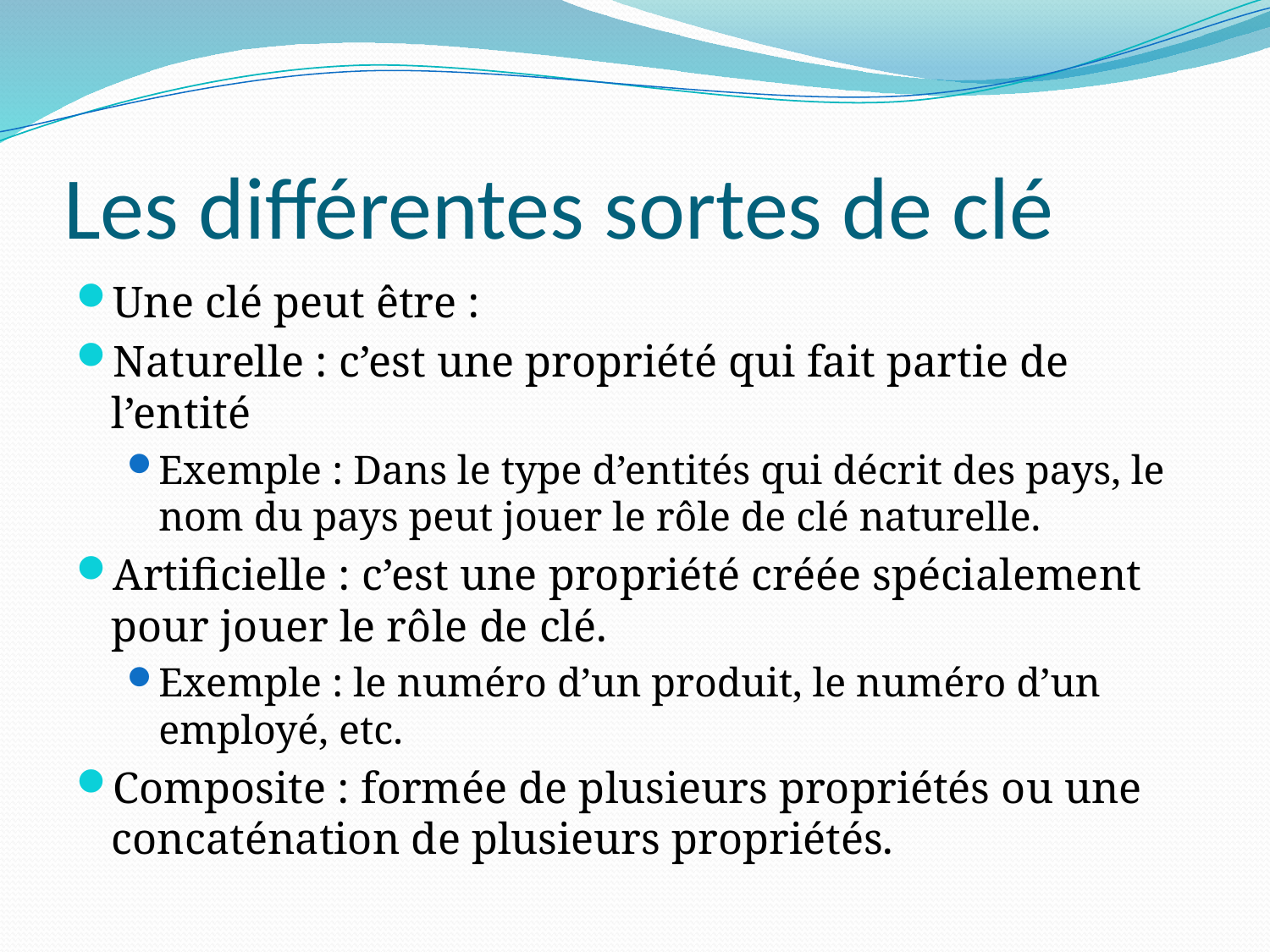

# Les différentes sortes de clé
Une clé peut être :
Naturelle : c’est une propriété qui fait partie de l’entité
Exemple : Dans le type d’entités qui décrit des pays, le nom du pays peut jouer le rôle de clé naturelle.
Artificielle : c’est une propriété créée spécialement pour jouer le rôle de clé.
Exemple : le numéro d’un produit, le numéro d’un employé, etc.
Composite : formée de plusieurs propriétés ou une concaténation de plusieurs propriétés.